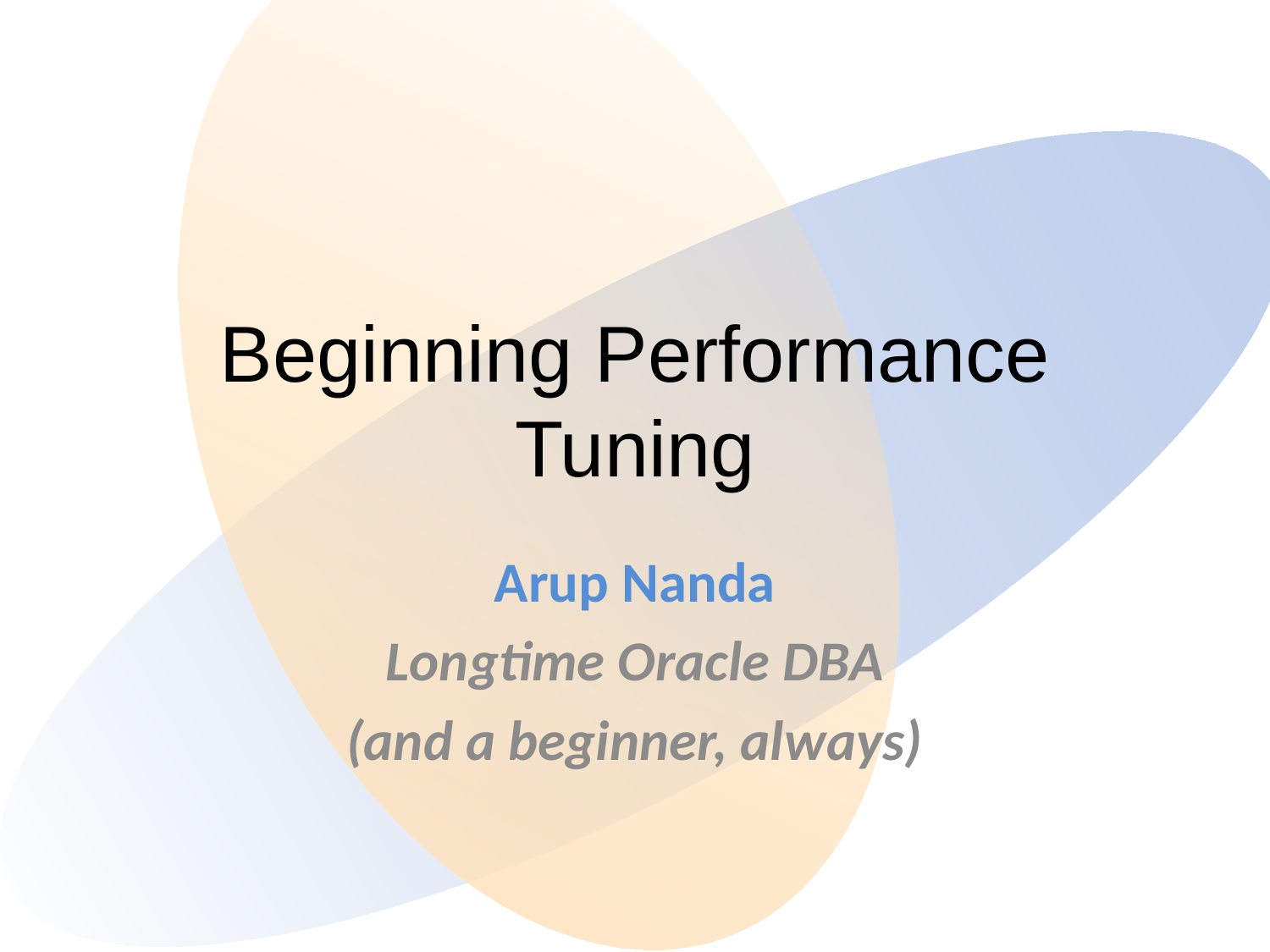

# Beginning Performance Tuning

Arup Nanda
Longtime Oracle DBA
(and a beginner, always)